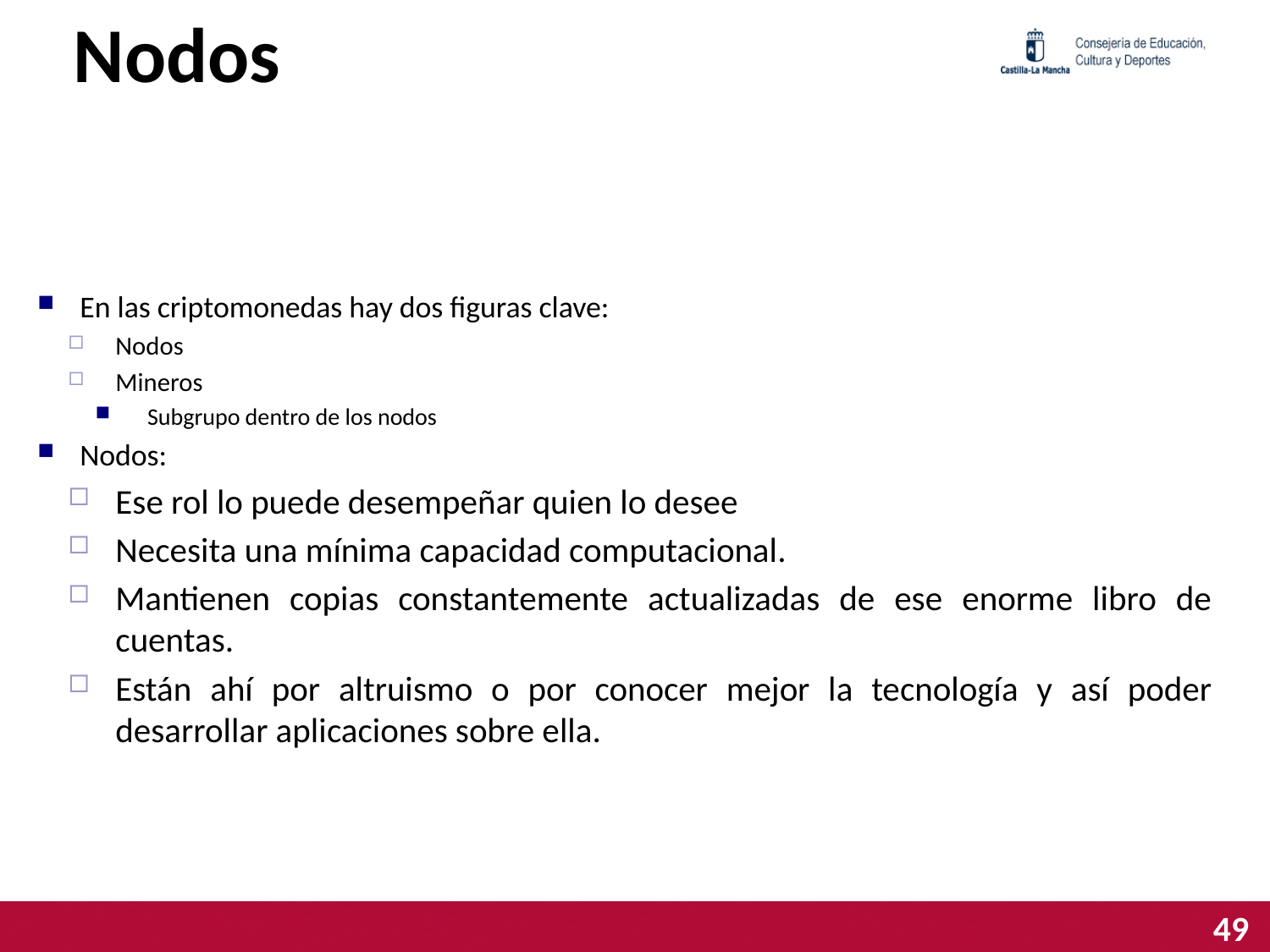

# Nodos
En las criptomonedas hay dos figuras clave:
Nodos
Mineros
Subgrupo dentro de los nodos
Nodos:
Ese rol lo puede desempeñar quien lo desee
Necesita una mínima capacidad computacional.
Mantienen copias constantemente actualizadas de ese enorme libro de cuentas.
Están ahí por altruismo o por conocer mejor la tecnología y así poder desarrollar aplicaciones sobre ella.